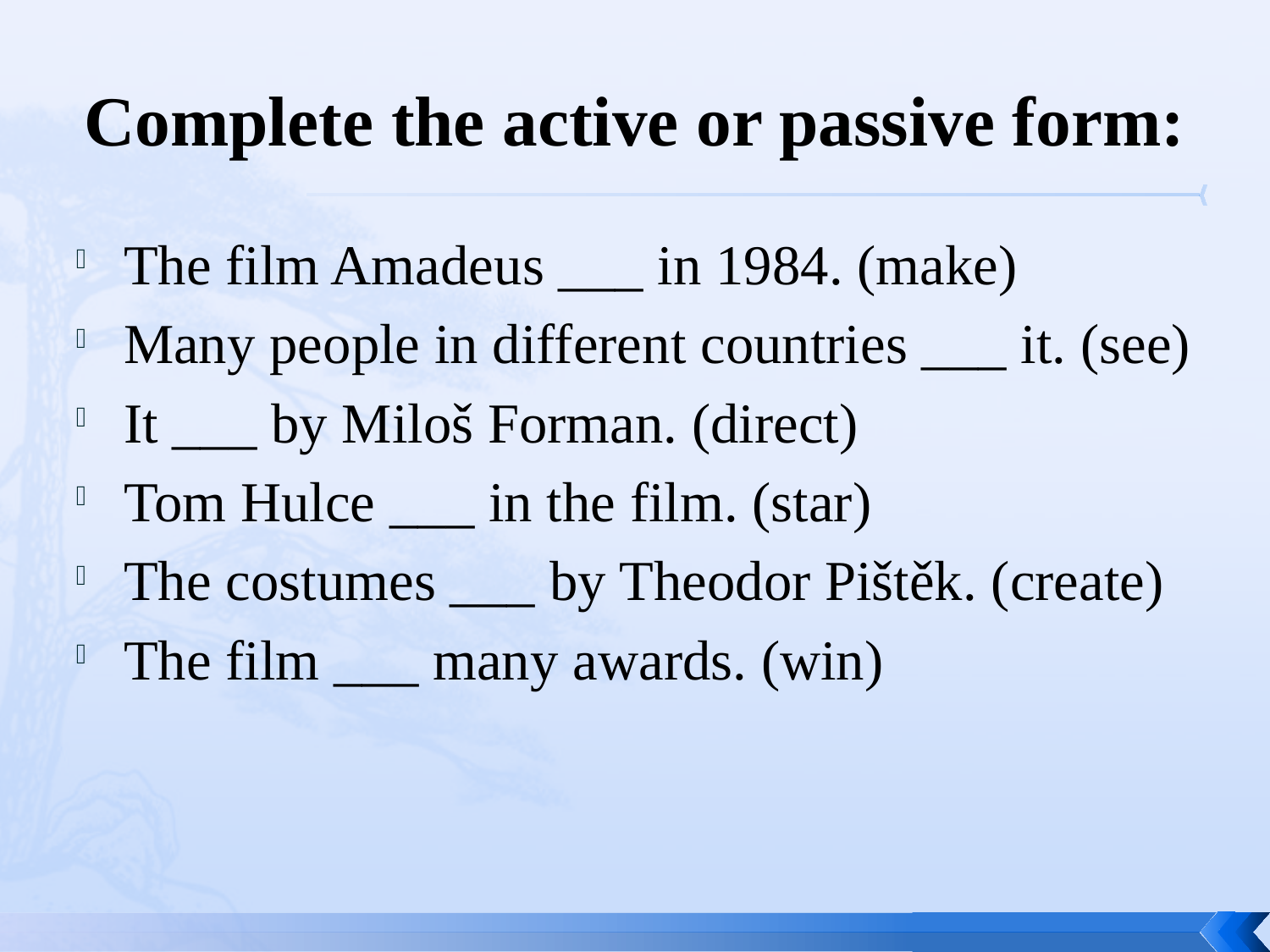

# Complete the active or passive form:
The film Amadeus ___ in 1984. (make)
Many people in different countries ___ it. (see)
It ___ by Miloš Forman. (direct)
Tom Hulce ___ in the film. (star)
The costumes ___ by Theodor Pištěk. (create)
The film ___ many awards. (win)